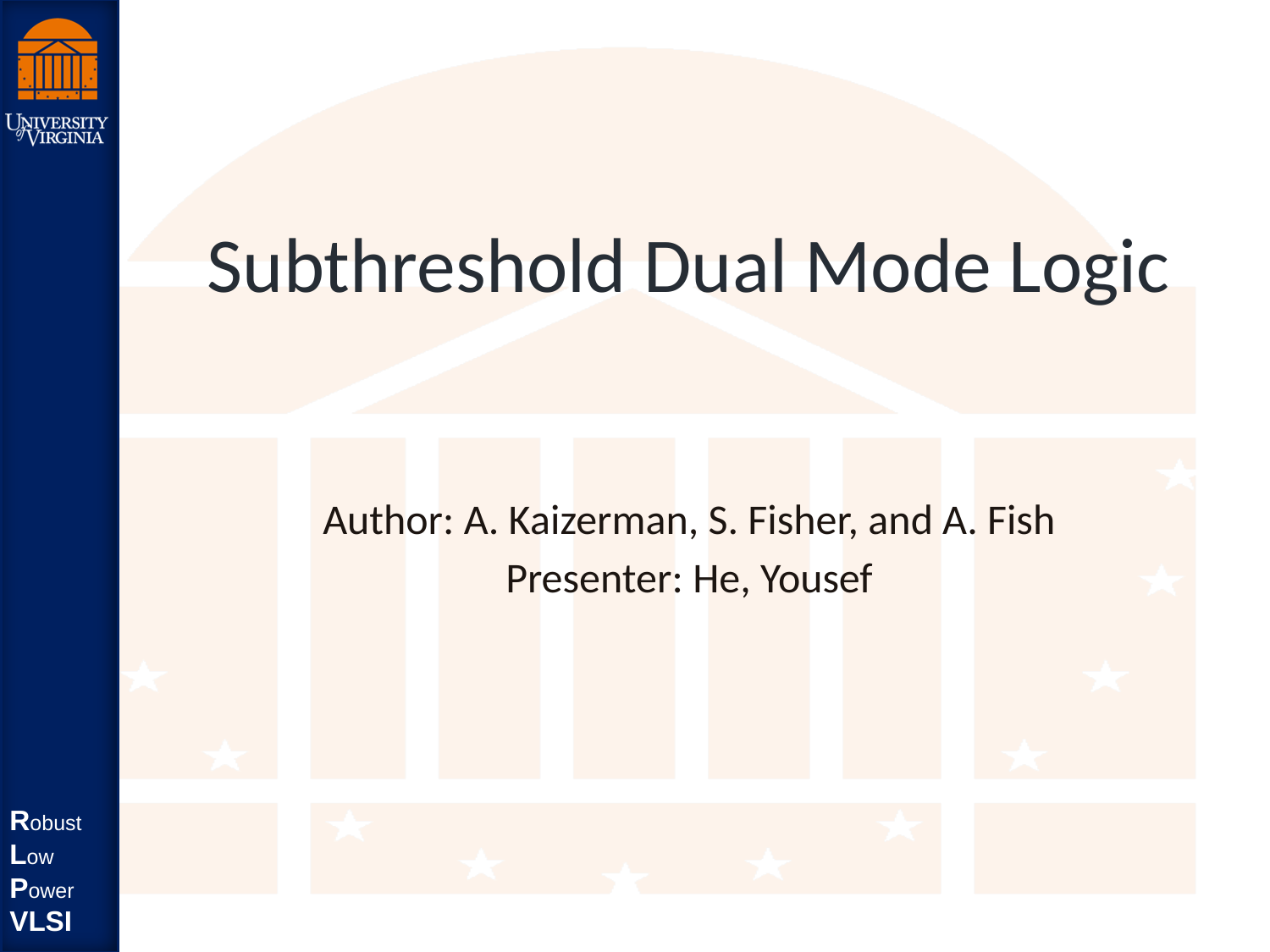

# Subthreshold Dual Mode Logic
Author: A. Kaizerman, S. Fisher, and A. Fish
Presenter: He, Yousef